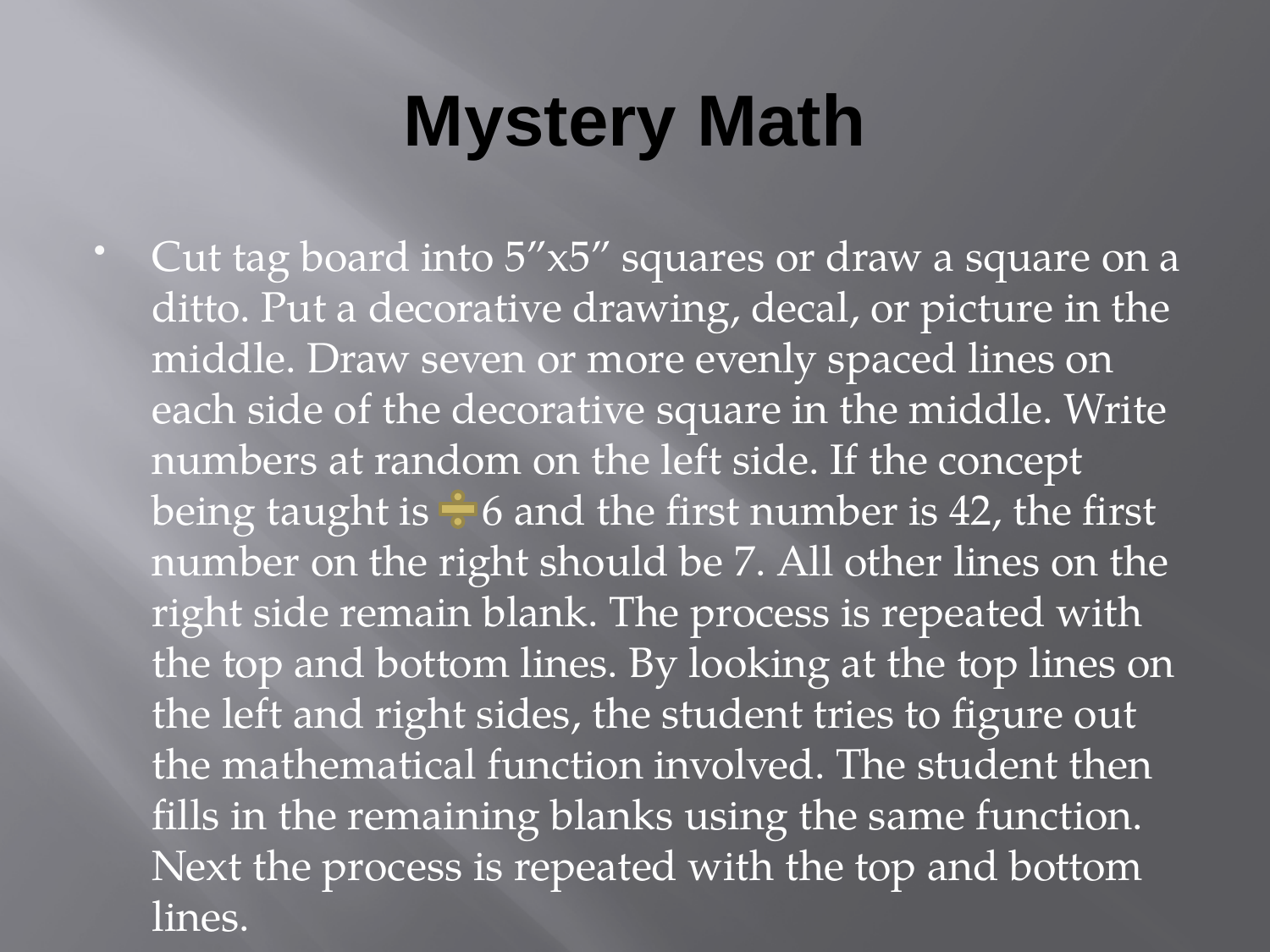

# Mystery Math
Cut tag board into 5”x5” squares or draw a square on a ditto. Put a decorative drawing, decal, or picture in the middle. Draw seven or more evenly spaced lines on each side of the decorative square in the middle. Write numbers at random on the left side. If the concept being taught is     6 and the first number is 42, the first number on the right should be 7. All other lines on the right side remain blank. The process is repeated with the top and bottom lines. By looking at the top lines on the left and right sides, the student tries to figure out the mathematical function involved. The student then fills in the remaining blanks using the same function. Next the process is repeated with the top and bottom lines.